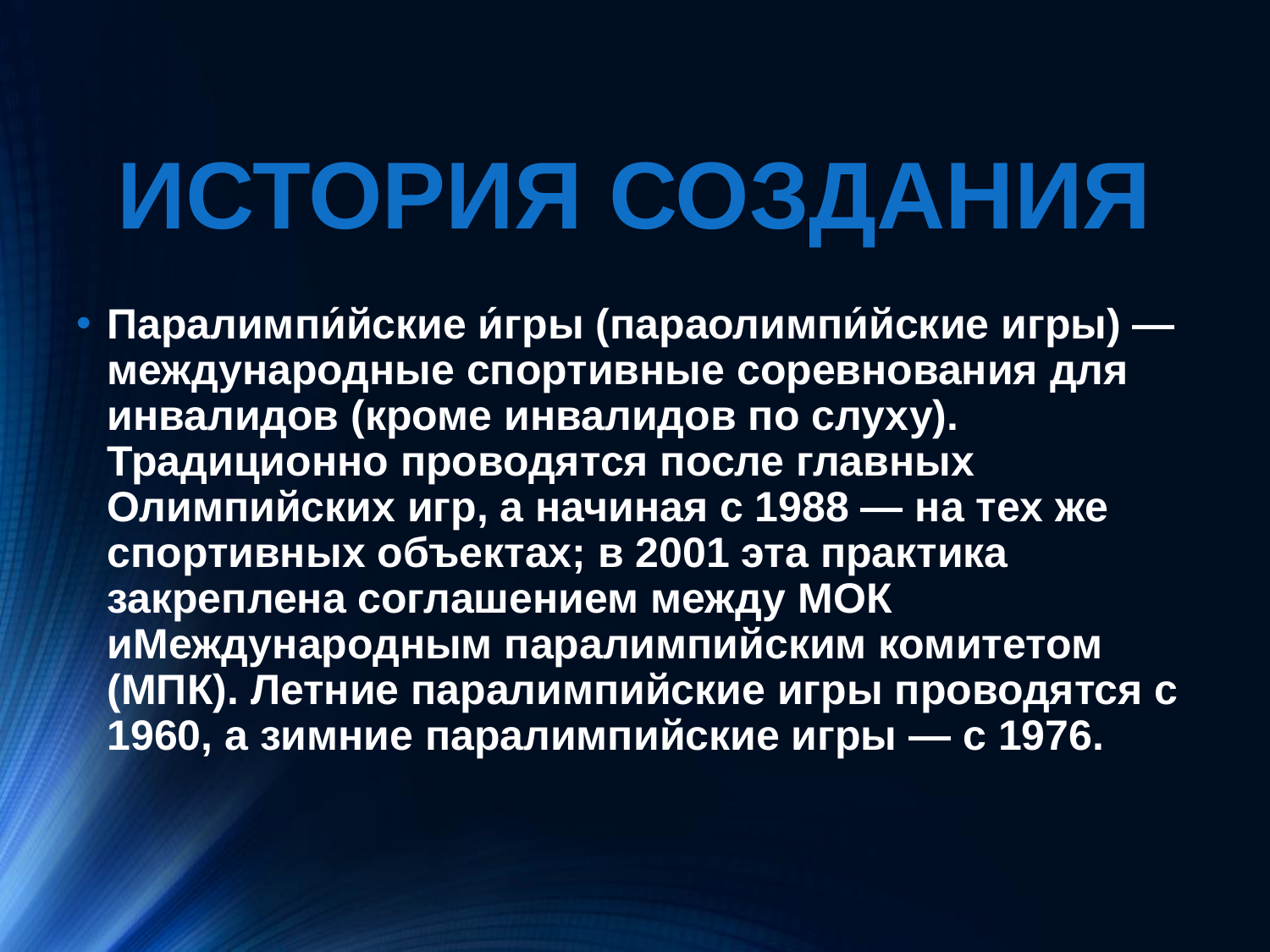

# История создания
Паралимпи́йские и́гры (параолимпи́йские игры) — международные спортивные соревнования для инвалидов (кроме инвалидов по слуху). Традиционно проводятся после главных Олимпийских игр, а начиная с 1988 — на тех же спортивных объектах; в 2001 эта практика закреплена соглашением между МОК иМеждународным паралимпийским комитетом (МПК). Летние паралимпийские игры проводятся с 1960, а зимние паралимпийские игры — с 1976.